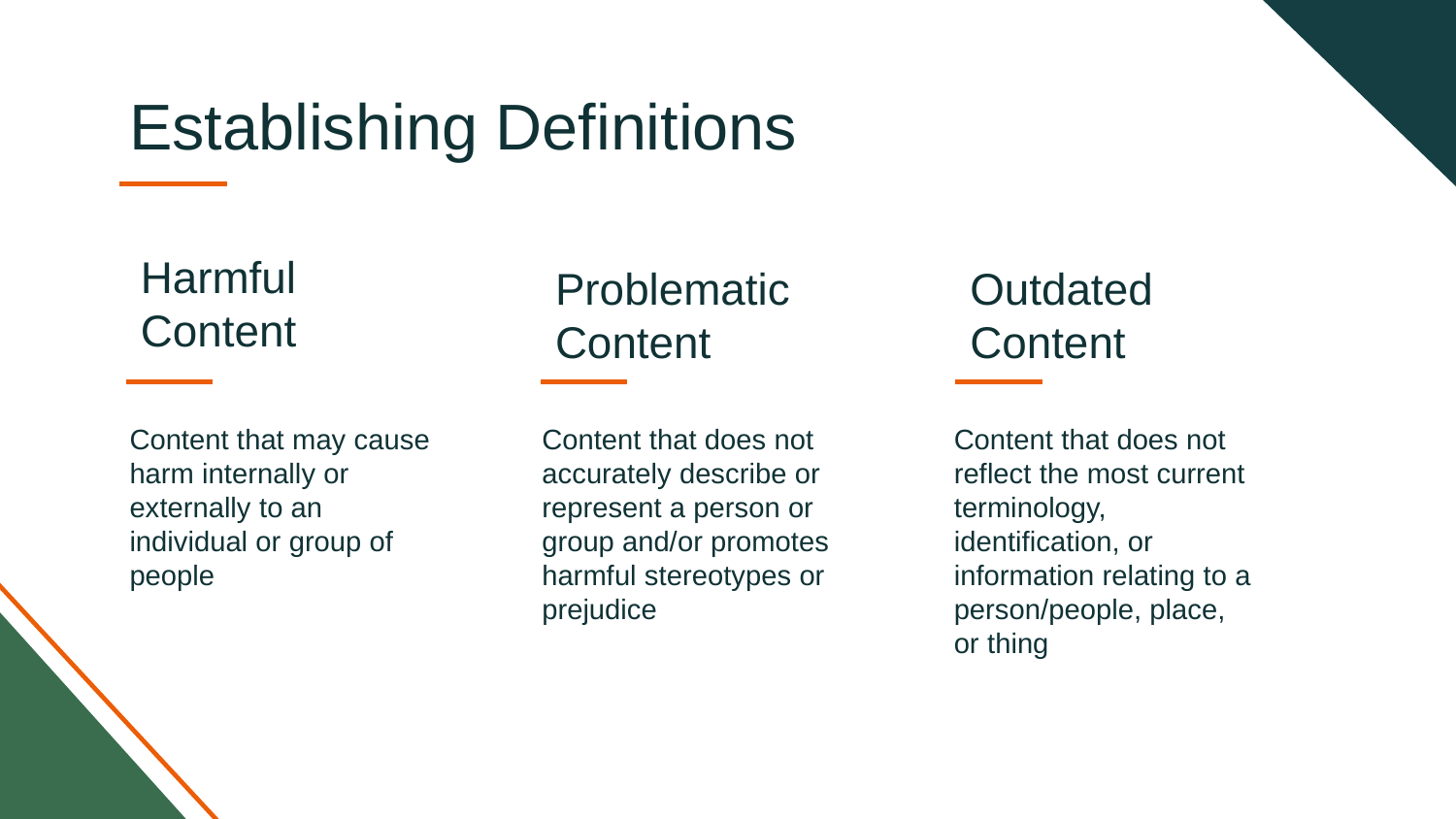

# Establishing Definitions
Harmful Content
Problematic Content
Outdated Content
Content that does not reflect the most current terminology, identification, or information relating to a person/people, place, or thing
Content that may cause harm internally or externally to an individual or group of people
Content that does not accurately describe or represent a person or group and/or promotes harmful stereotypes or prejudice